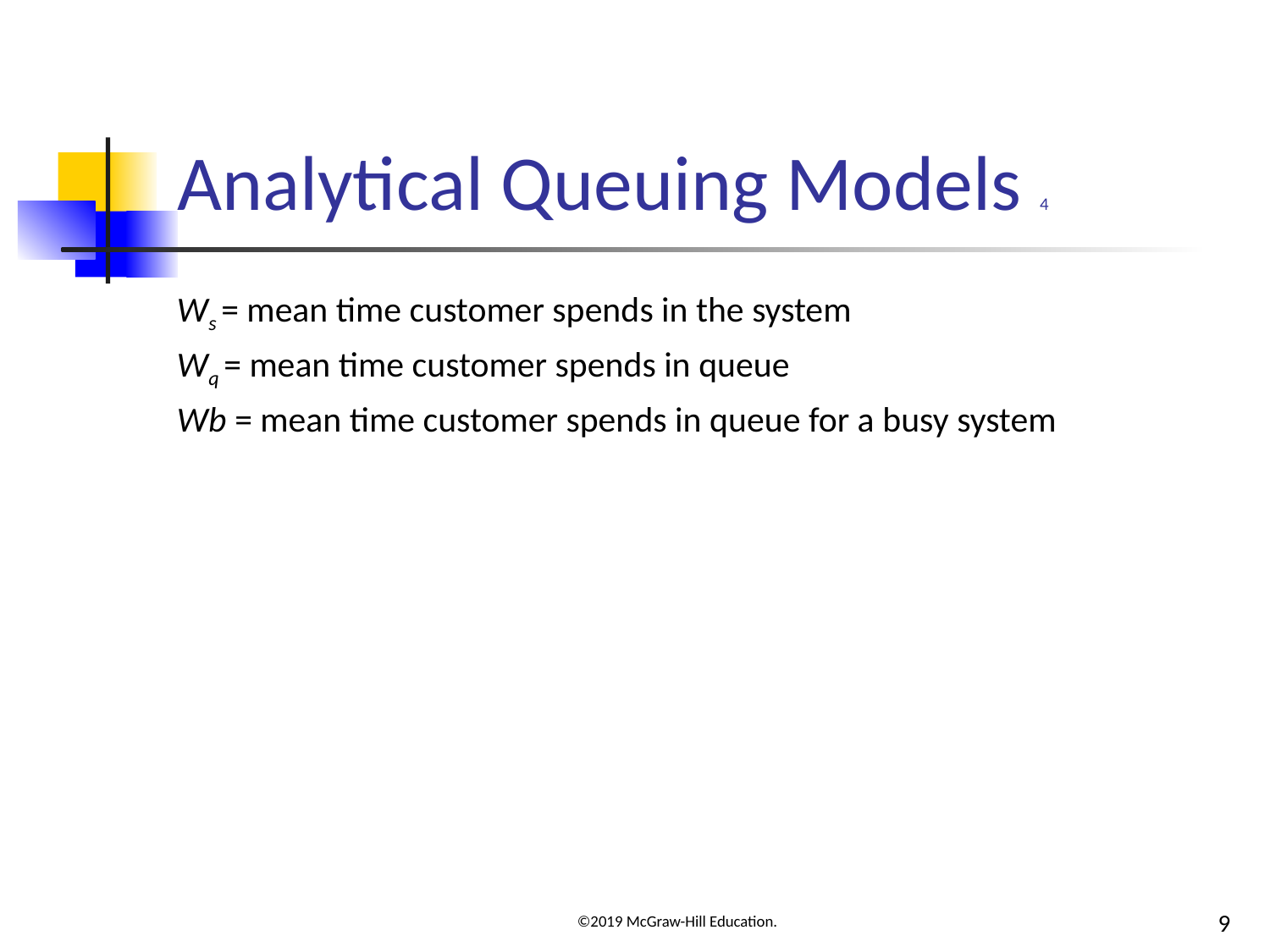

# Analytical Queuing Models 4
Ws = mean time customer spends in the system
Wq = mean time customer spends in queue
Wb = mean time customer spends in queue for a busy system